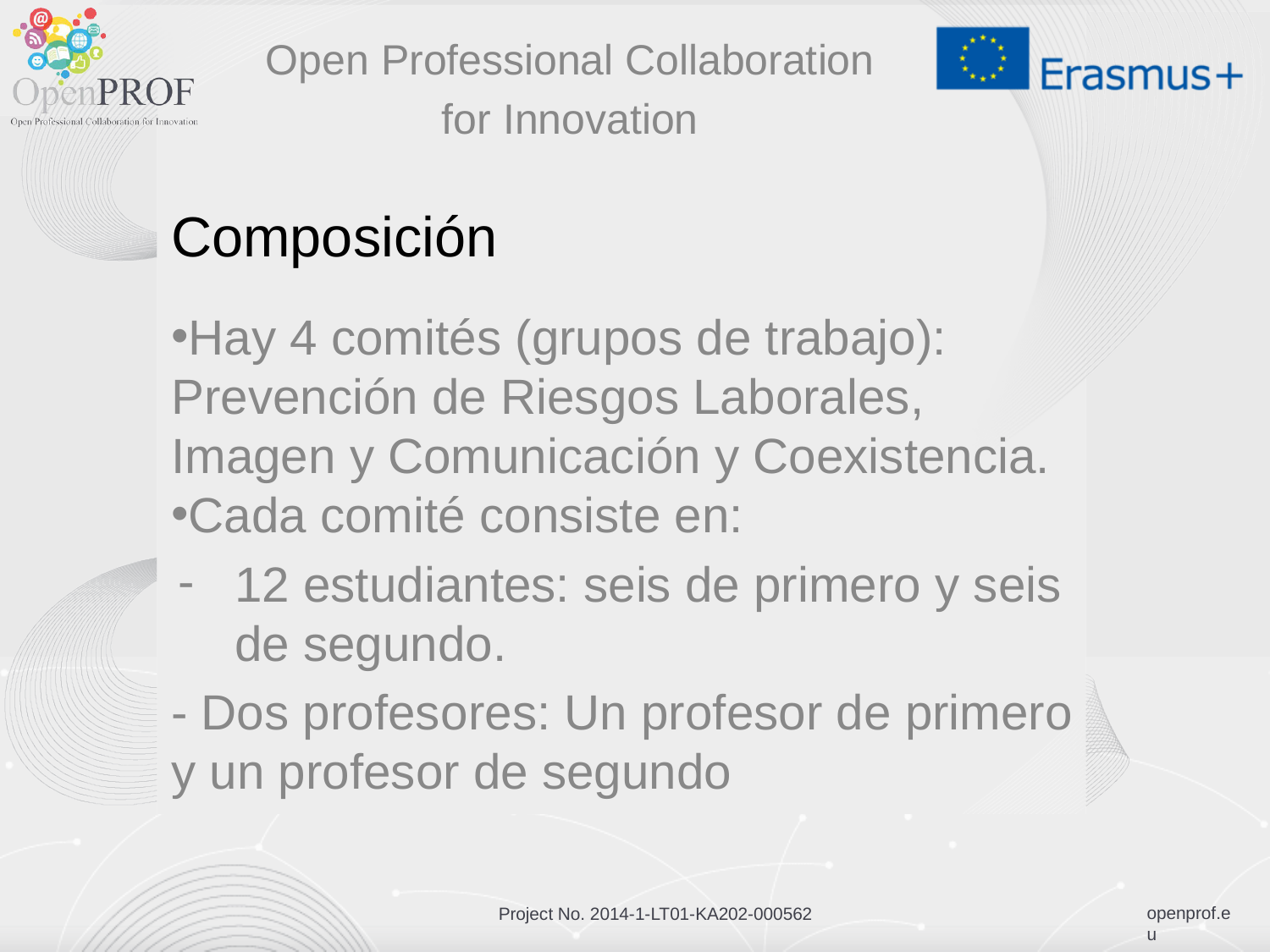

Open Professional Collaboration
for Innovation
# Composición
Hay 4 comités (grupos de trabajo): Prevención de Riesgos Laborales, Imagen y Comunicación y Coexistencia.
Cada comité consiste en:
12 estudiantes: seis de primero y seis de segundo.
- Dos profesores: Un profesor de primero y un profesor de segundo